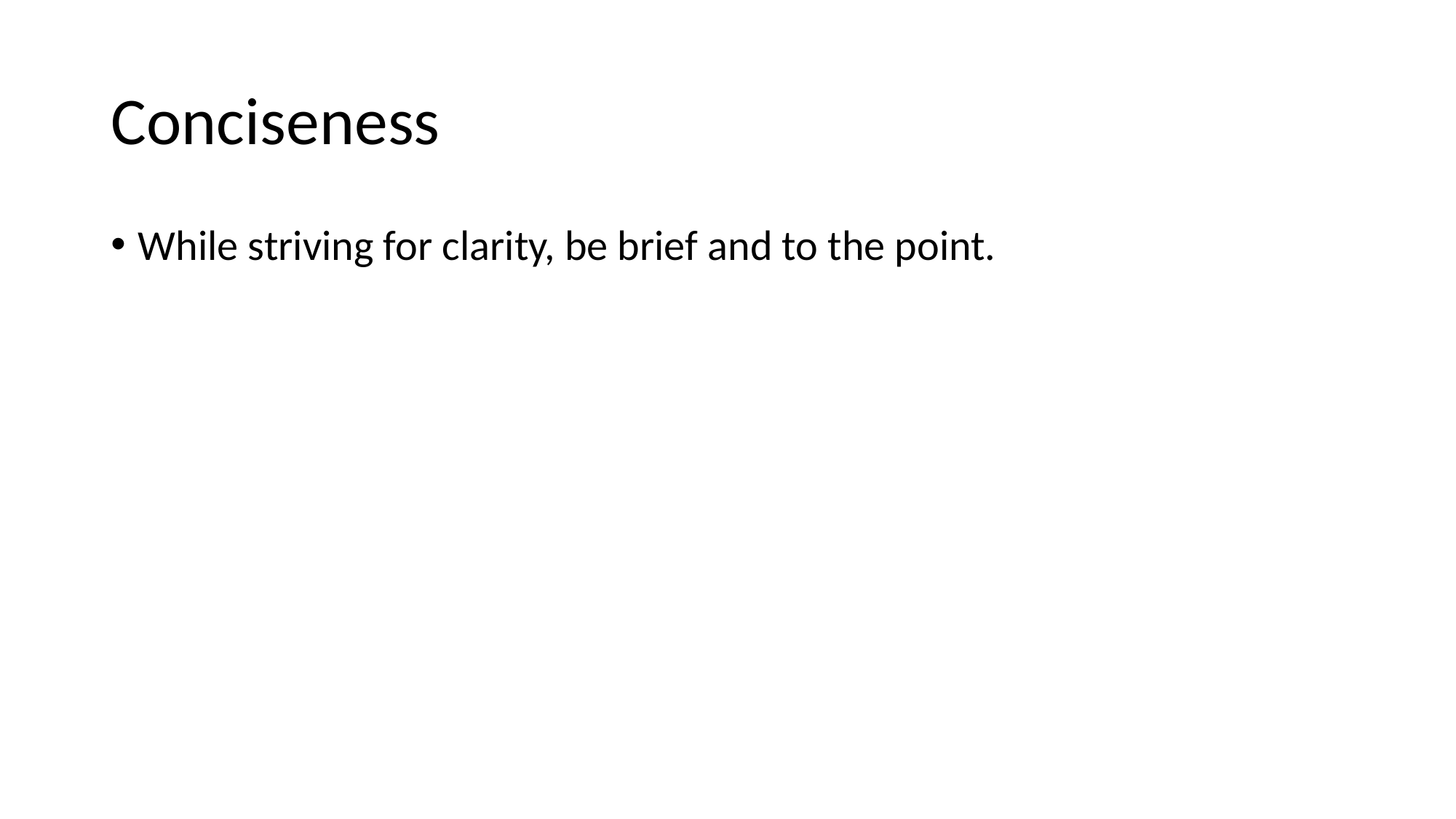

# Conciseness
While striving for clarity, be brief and to the point.